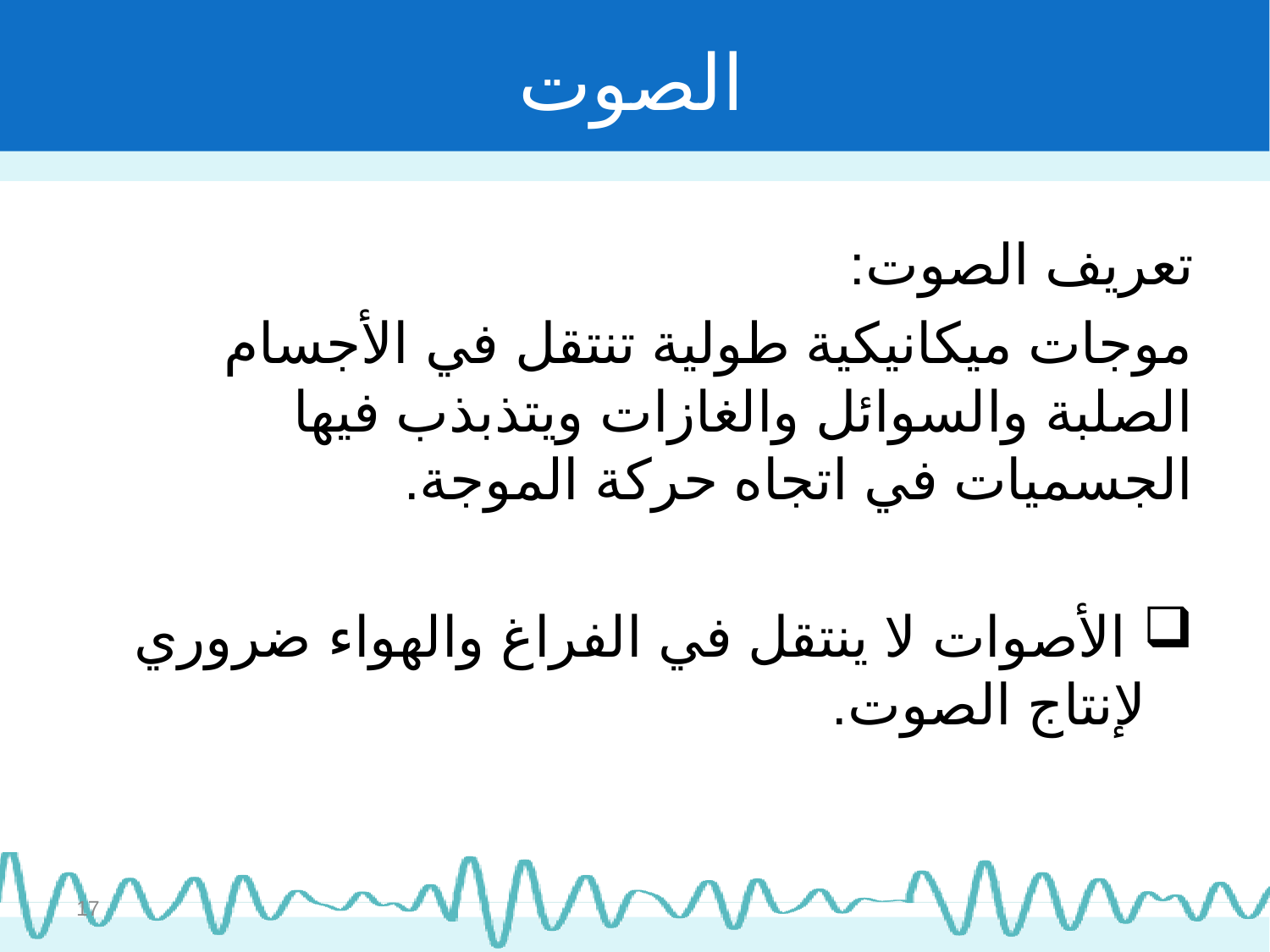

# الصوت
تعريف الصوت:
موجات ميكانيكية طولية تنتقل في الأجسام الصلبة والسوائل والغازات ويتذبذب فيها الجسميات في اتجاه حركة الموجة.

 الأصوات لا ينتقل في الفراغ والهواء ضروري لإنتاج الصوت.

17